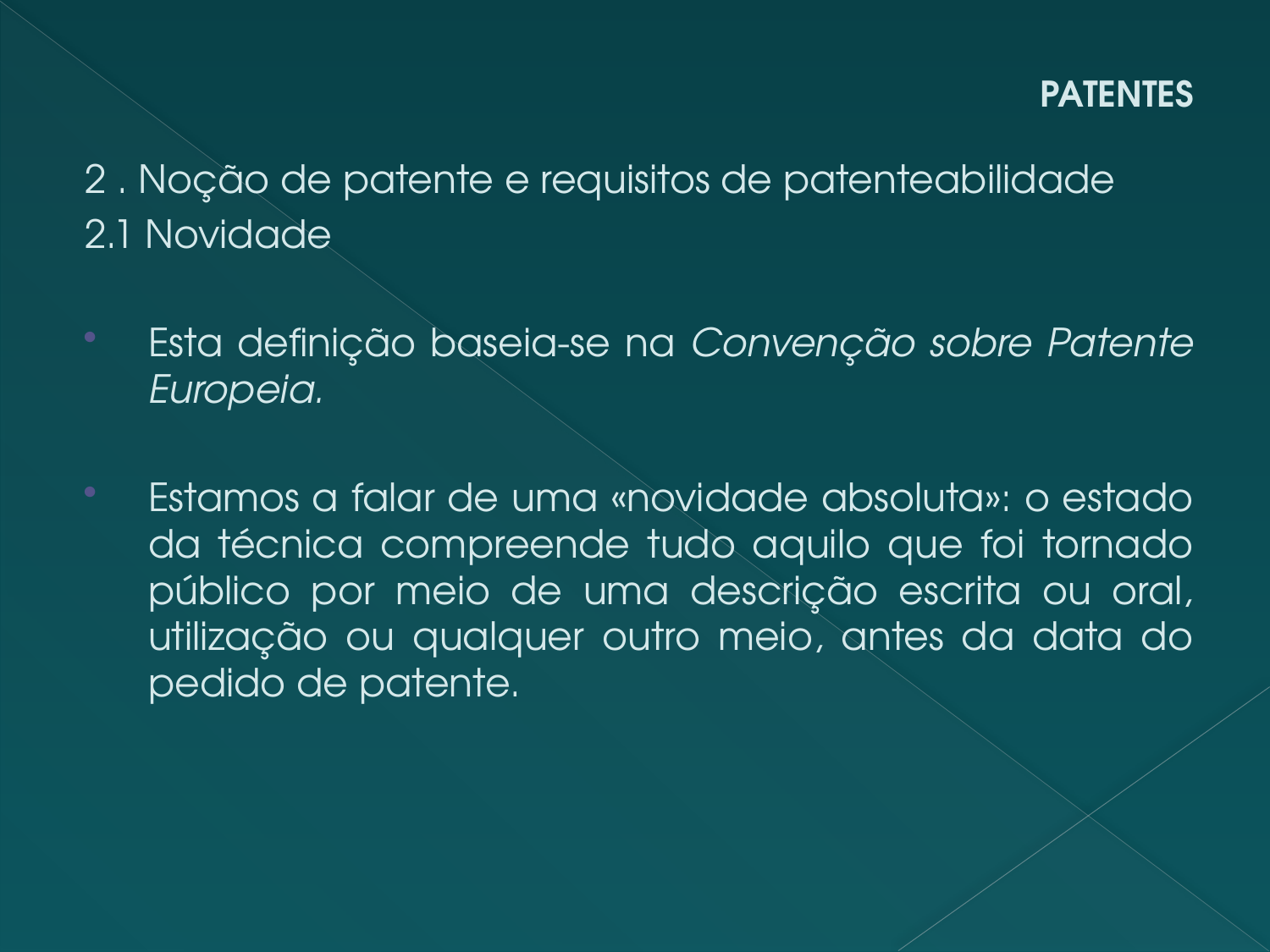

# PATENTES
2 . Noção de patente e requisitos de patenteabilidade
2.1 Novidade

Esta definição baseia-se na Convenção sobre Patente Europeia.

Estamos a falar de uma «novidade absoluta»: o estado da técnica compreende tudo aquilo que foi tornado público por meio de uma descrição escrita ou oral, utilização ou qualquer outro meio, antes da data do pedido de patente.